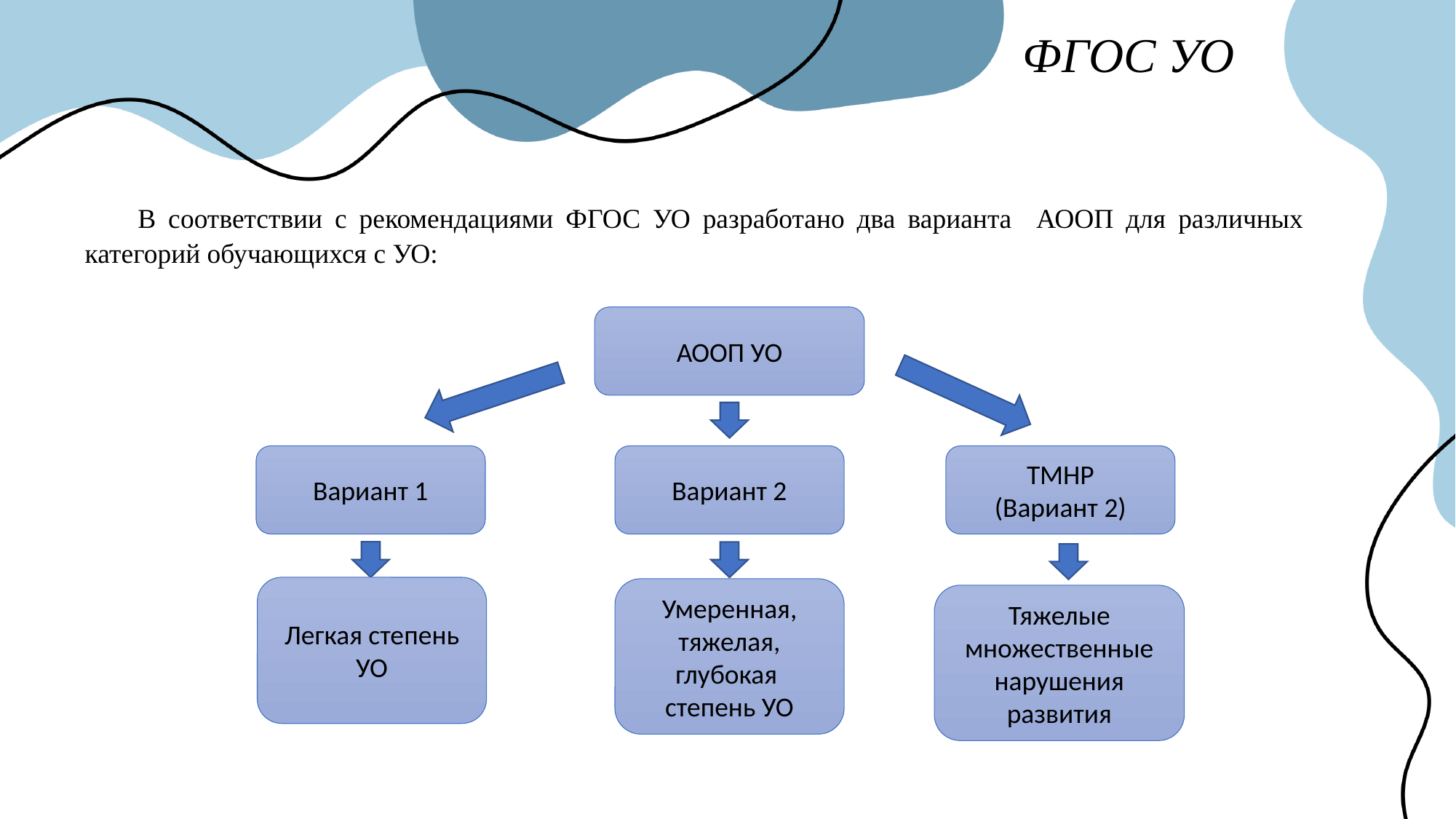

ФГОС УО
В соответствии с рекомендациями ФГОС УО разработано два варианта  АООП для различных категорий обучающихся с УО:
АООП УО

Вариант 1

Легкая степень УО
Вариант 2

Умеренная, тяжелая, глубокая  степень УО
ТМНР
(Вариант 2)

Тяжелые множественные нарушения развития